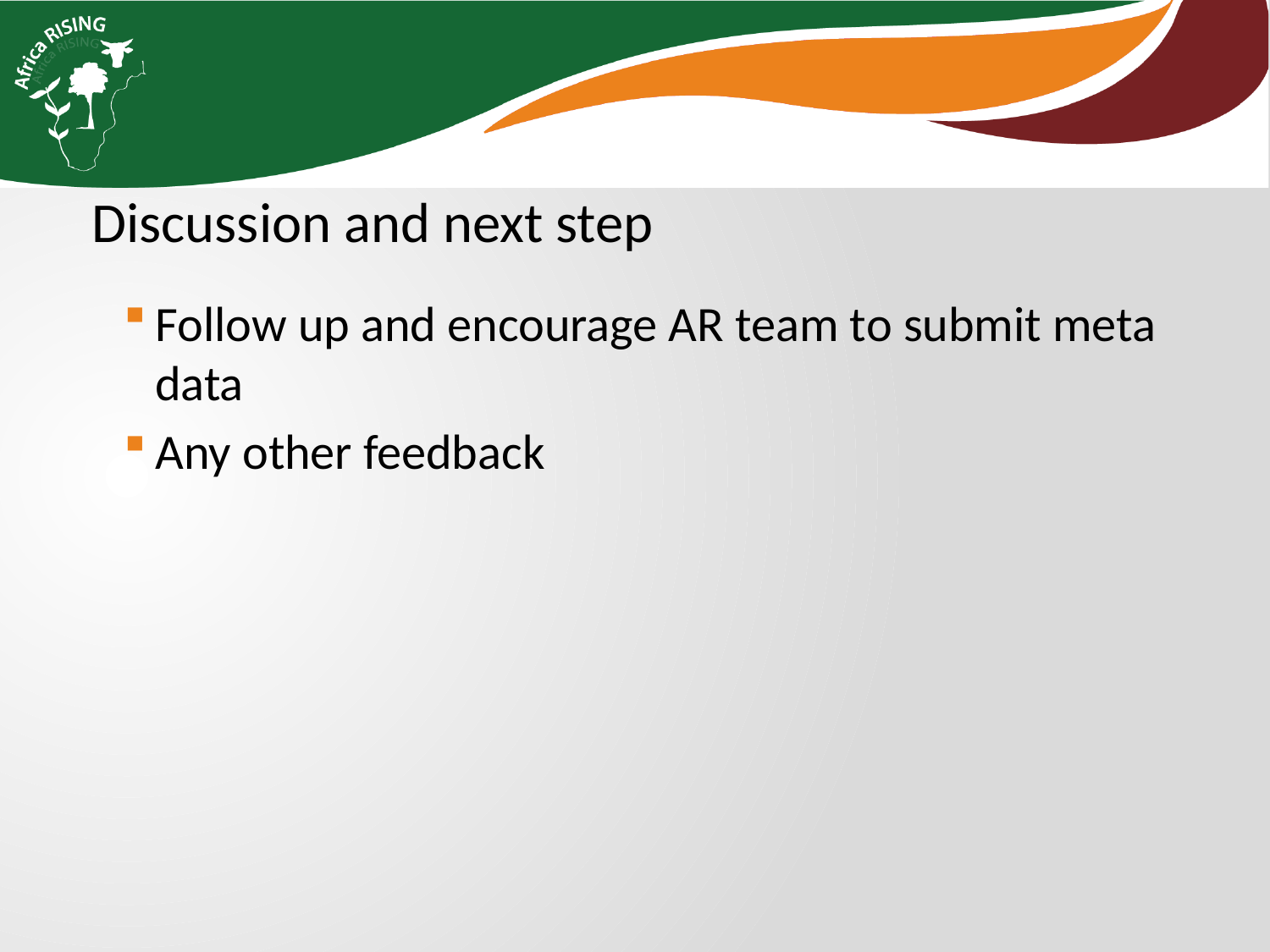

Discussion and next step
Follow up and encourage AR team to submit meta data
Any other feedback